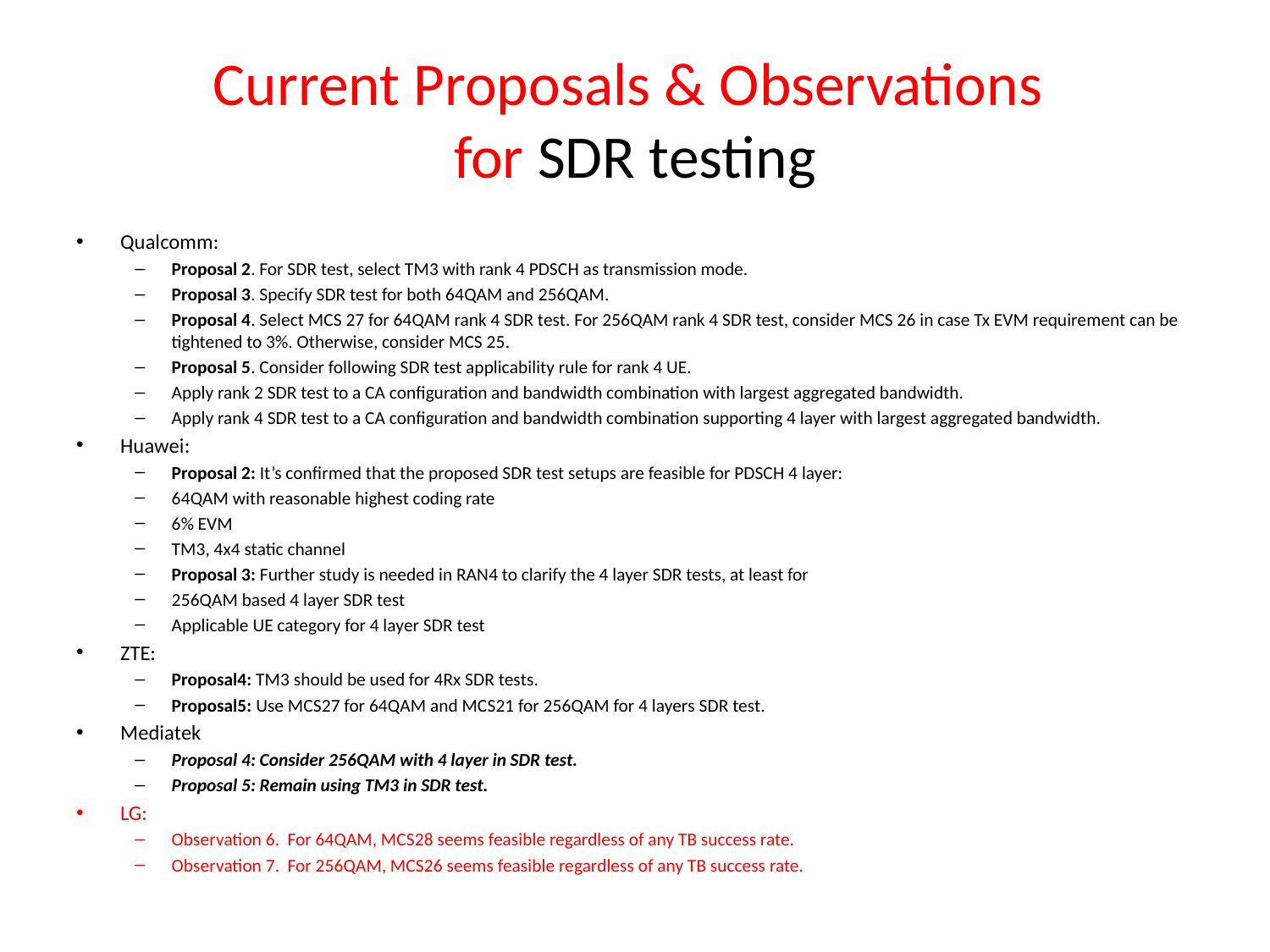

# Current Proposals & Observations for SDR testing
Qualcomm:
Proposal 2. For SDR test, select TM3 with rank 4 PDSCH as transmission mode.
Proposal 3. Specify SDR test for both 64QAM and 256QAM.
Proposal 4. Select MCS 27 for 64QAM rank 4 SDR test. For 256QAM rank 4 SDR test, consider MCS 26 in case Tx EVM requirement can be tightened to 3%. Otherwise, consider MCS 25.
Proposal 5. Consider following SDR test applicability rule for rank 4 UE.
Apply rank 2 SDR test to a CA configuration and bandwidth combination with largest aggregated bandwidth.
Apply rank 4 SDR test to a CA configuration and bandwidth combination supporting 4 layer with largest aggregated bandwidth.
Huawei:
Proposal 2: It’s confirmed that the proposed SDR test setups are feasible for PDSCH 4 layer:
64QAM with reasonable highest coding rate
6% EVM
TM3, 4x4 static channel
Proposal 3: Further study is needed in RAN4 to clarify the 4 layer SDR tests, at least for
256QAM based 4 layer SDR test
Applicable UE category for 4 layer SDR test
ZTE:
Proposal4: TM3 should be used for 4Rx SDR tests.
Proposal5: Use MCS27 for 64QAM and MCS21 for 256QAM for 4 layers SDR test.
Mediatek
Proposal 4: Consider 256QAM with 4 layer in SDR test.
Proposal 5: Remain using TM3 in SDR test.
LG:
Observation 6.  For 64QAM, MCS28 seems feasible regardless of any TB success rate.
Observation 7.  For 256QAM, MCS26 seems feasible regardless of any TB success rate.